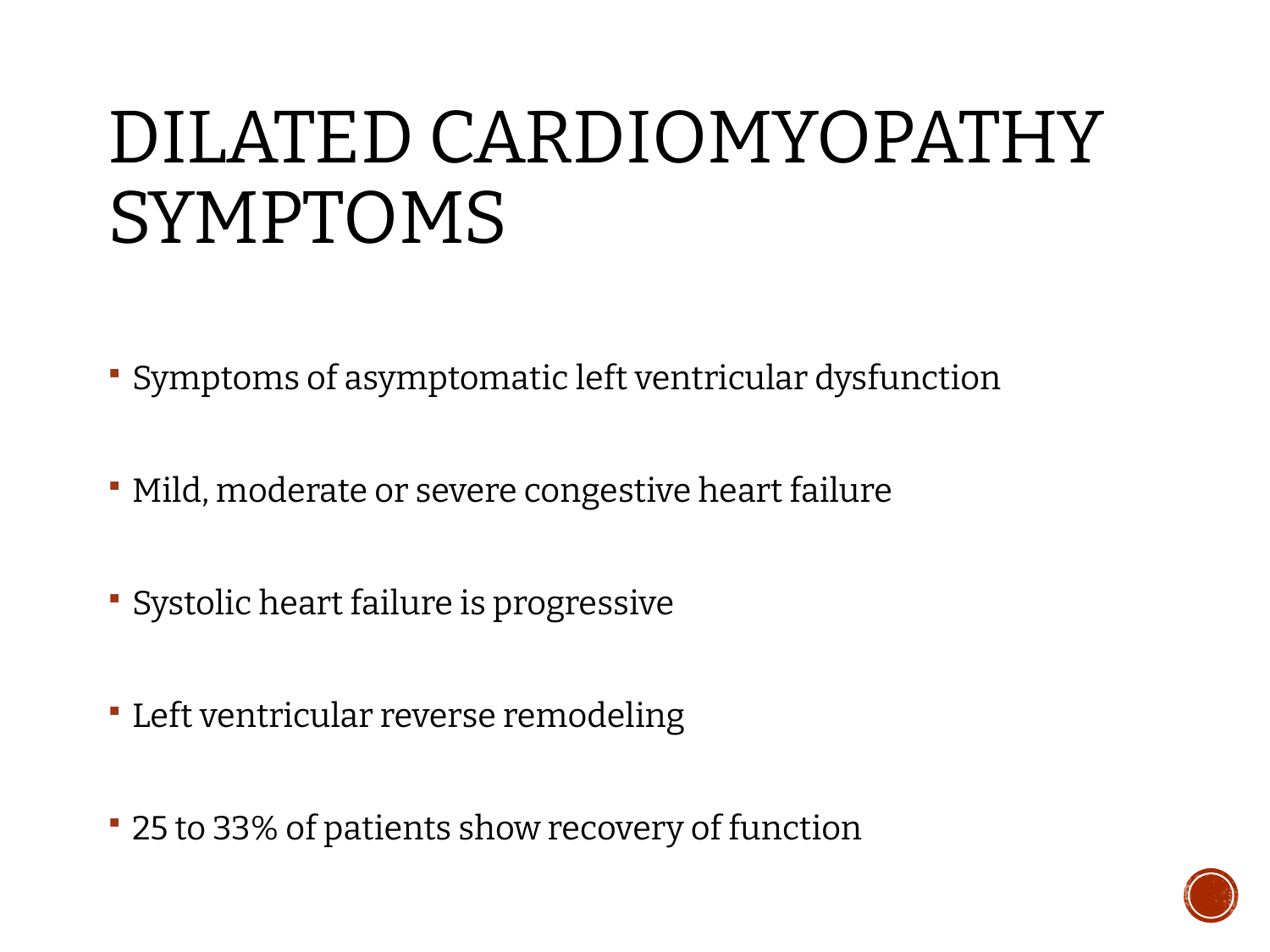

# Dilated cardiomyopathy symptoms

Symptoms of asymptomatic left ventricular dysfunction

Mild, moderate or severe congestive heart failure

Systolic heart failure is progressive

Left ventricular reverse remodeling

25 to 33% of patients show recovery of function